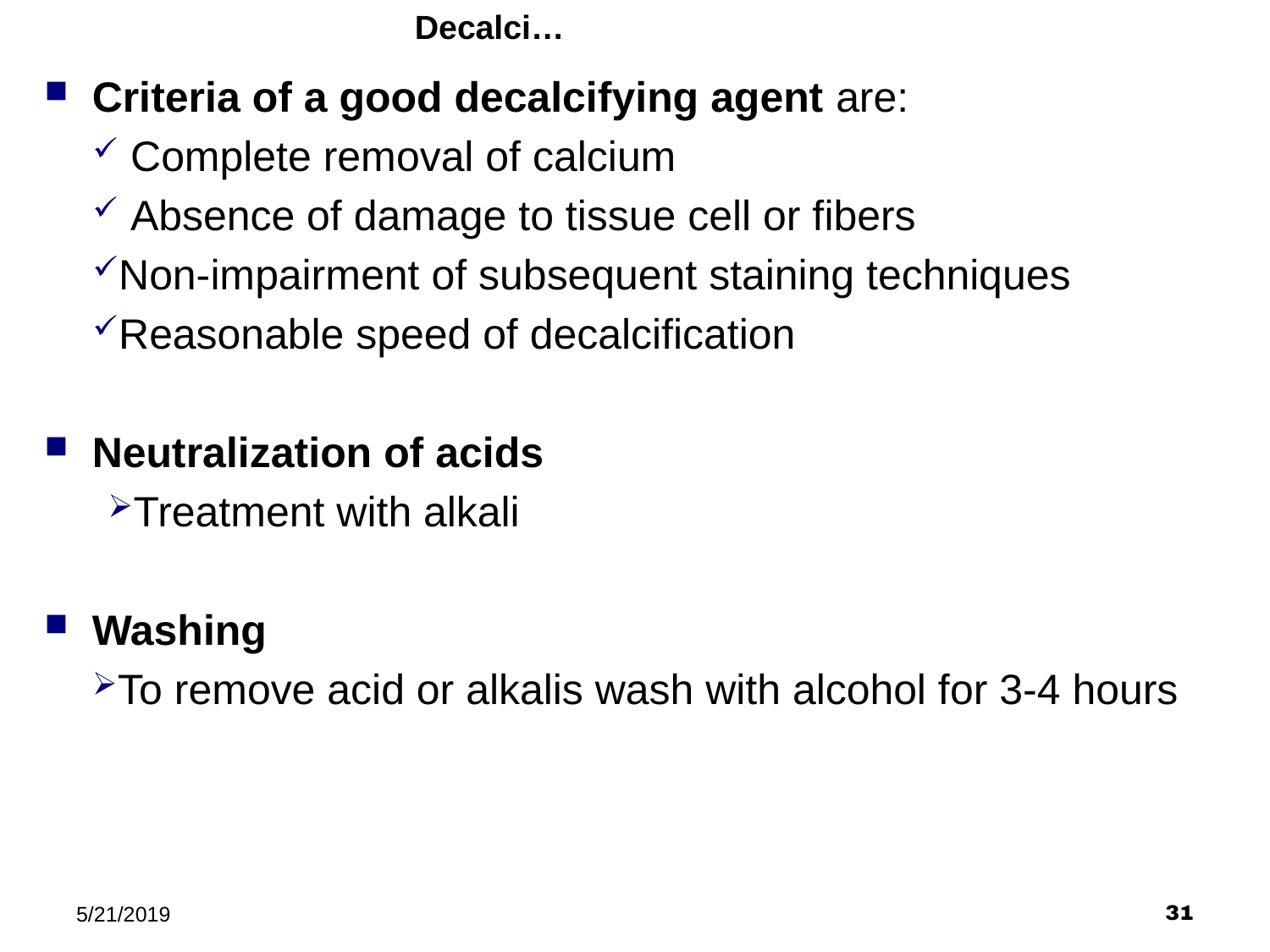

# Decalci…
Criteria of a good decalcifying agent are:
 Complete removal of calcium
 Absence of damage to tissue cell or fibers
Non-impairment of subsequent staining techniques
Reasonable speed of decalcification

Neutralization of acids
Treatment with alkali

Washing
To remove acid or alkalis wash with alcohol for 3-4 hours

5/21/2019
31